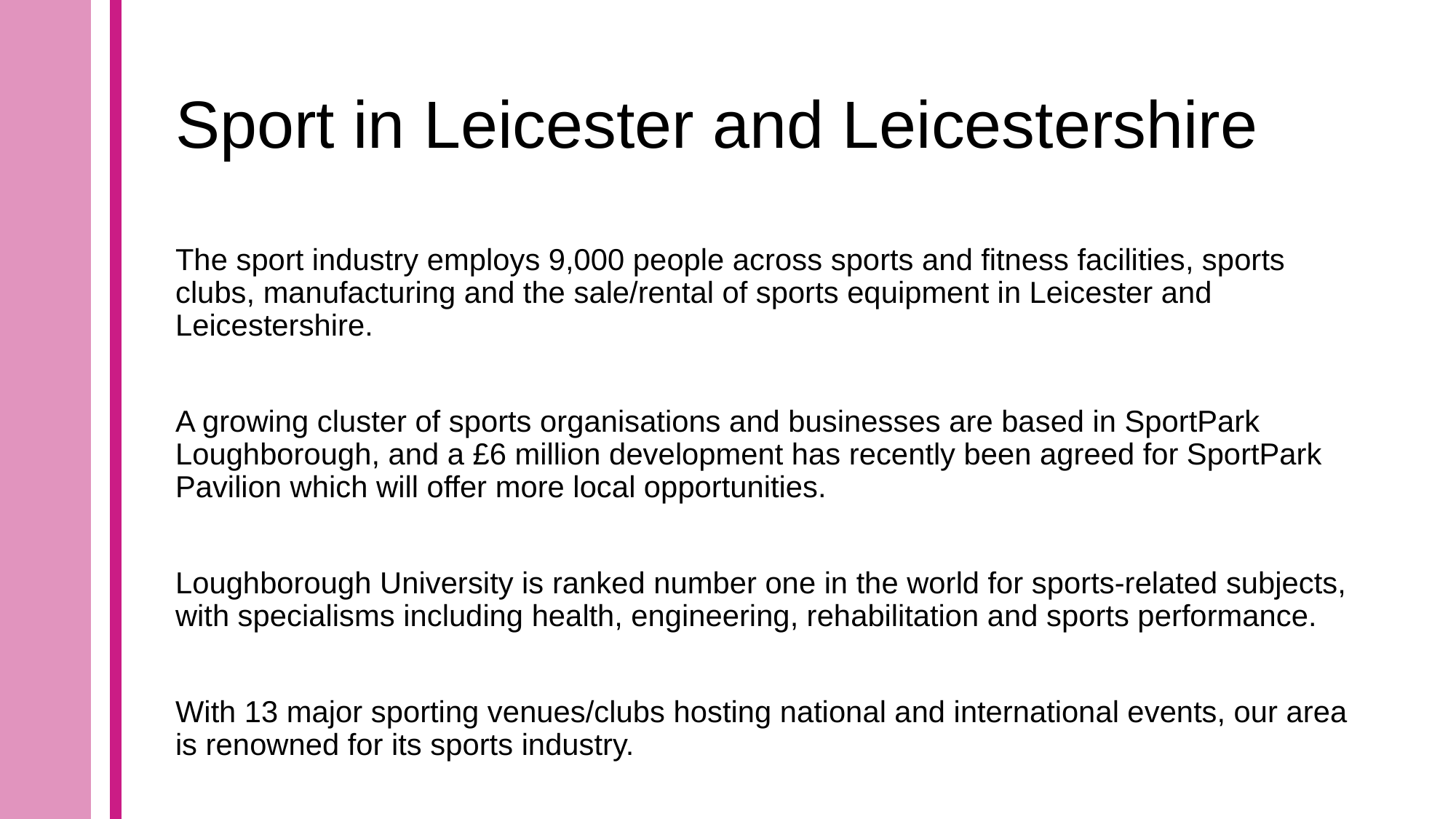

# Sport in Leicester and Leicestershire
The sport industry employs 9,000 people across sports and fitness facilities, sports clubs, manufacturing and the sale/rental of sports equipment in Leicester and Leicestershire.

A growing cluster of sports organisations and businesses are based in SportPark Loughborough, and a £6 million development has recently been agreed for SportPark Pavilion which will offer more local opportunities.

Loughborough University is ranked number one in the world for sports-related subjects, with specialisms including health, engineering, rehabilitation and sports performance.

With 13 major sporting venues/clubs hosting national and international events, our area is renowned for its sports industry.